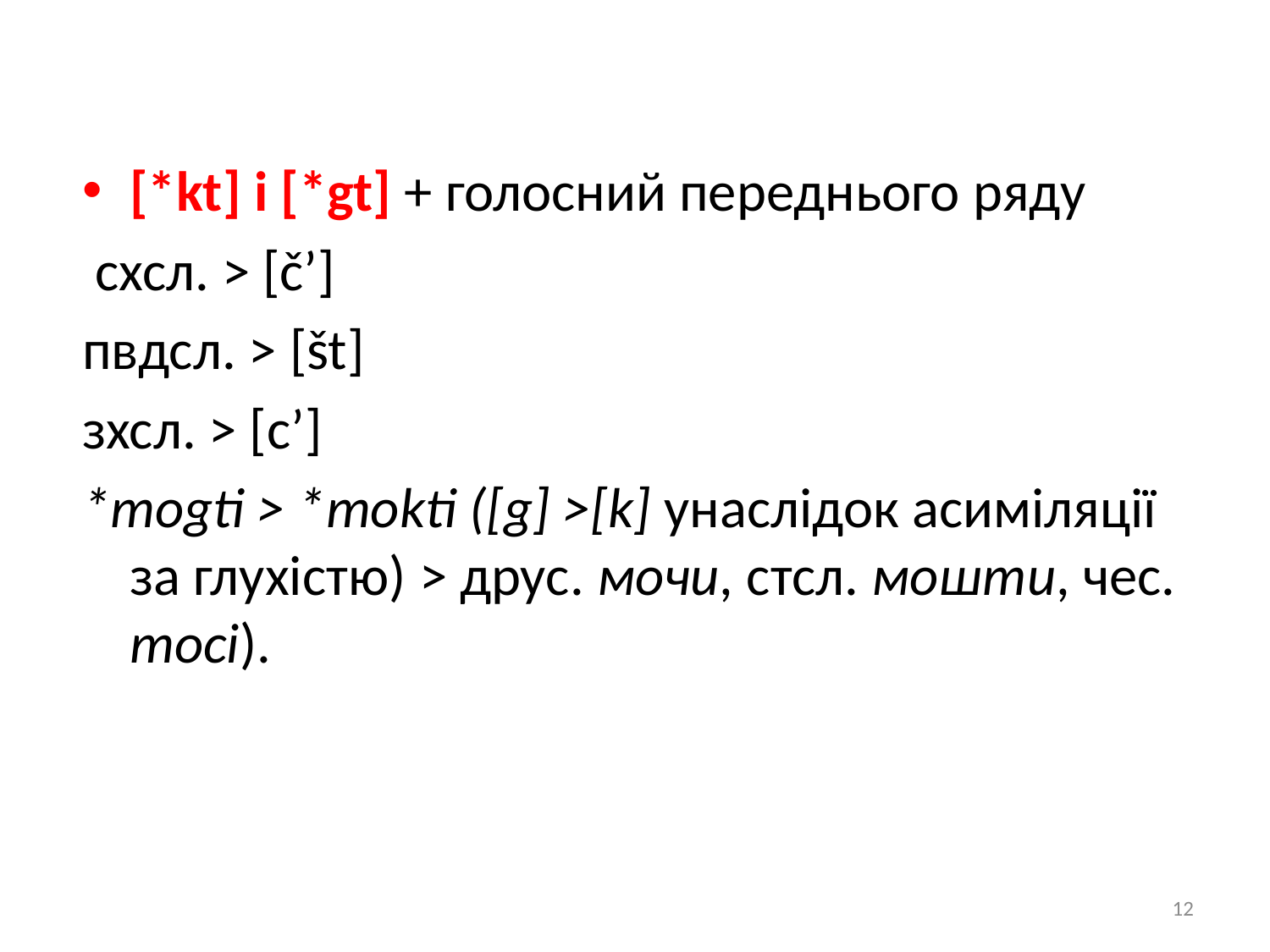

[*kt] і [*gt] + голосний переднього ряду
 схсл. > [č’]
пвдсл. > [št]
зхсл. > [c’]
*mogti > *mokti ([g] >[k] унаслідок асиміляції за глухістю) > друс. мочи, стсл. мошти, чес. moci).
12